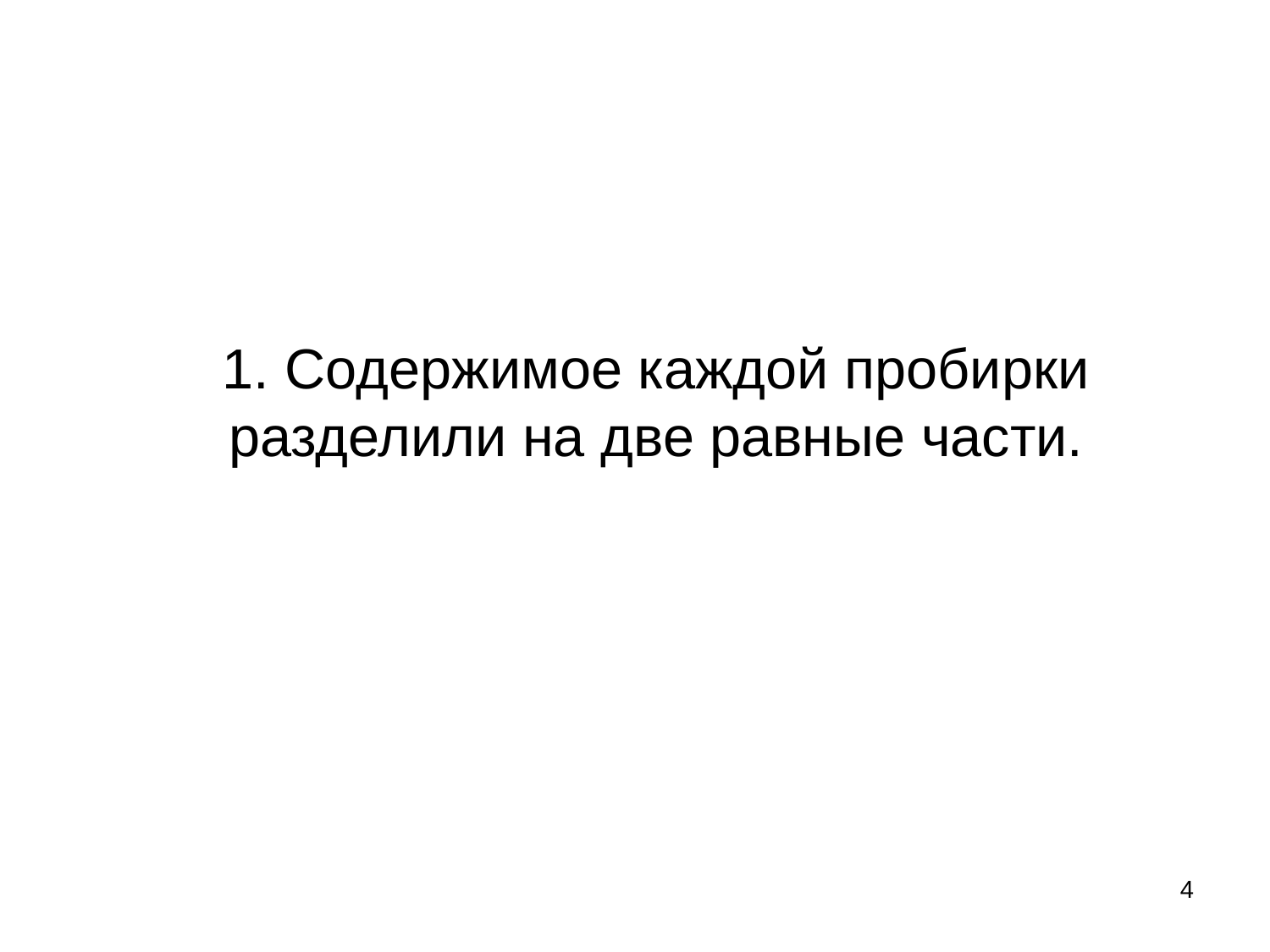

1. Содержимое каждой пробирки разделили на две равные части.
4